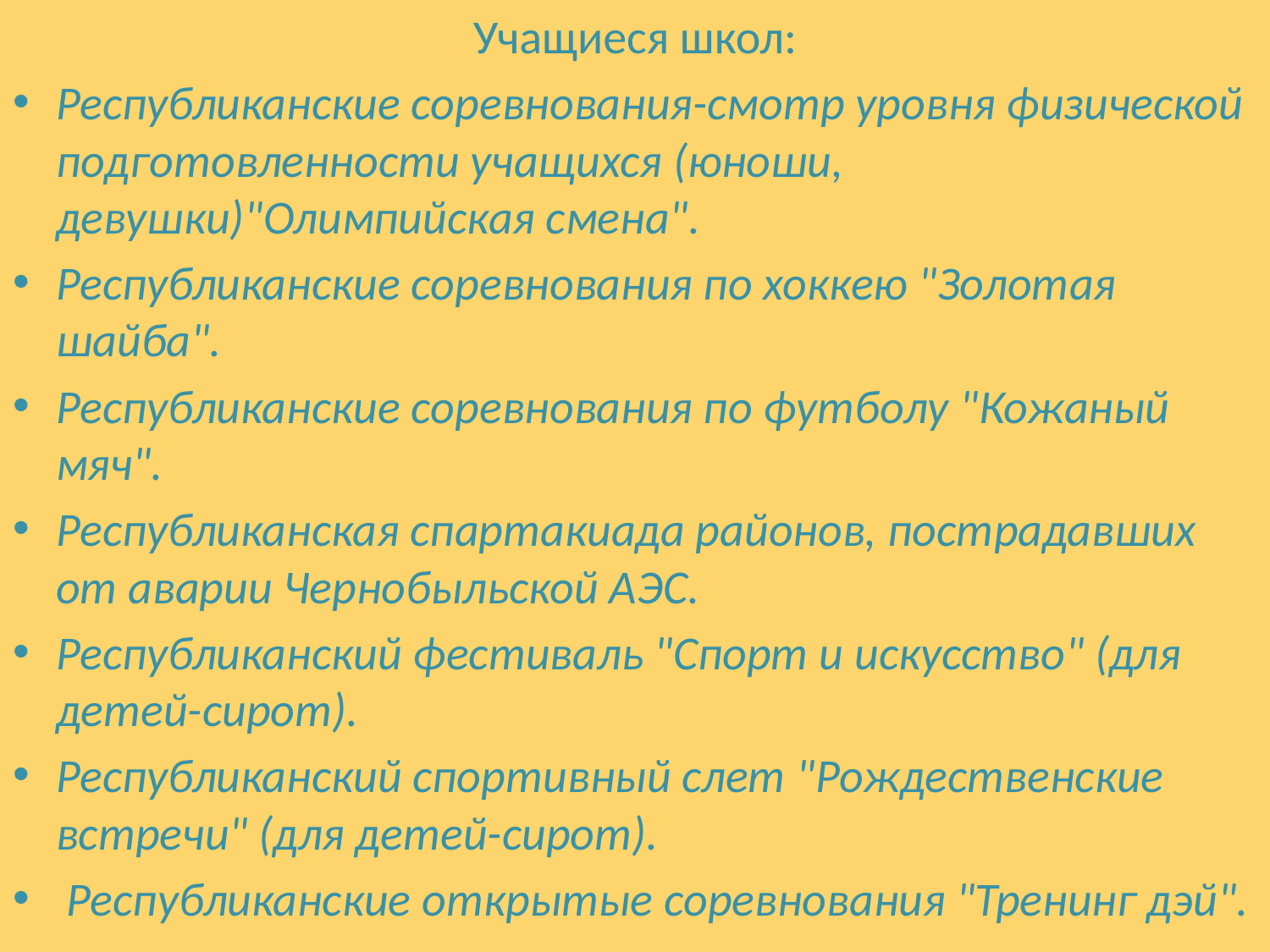

Учащиеся школ:
Республиканские соревнования-смотр уровня физической подготовленности учащихся (юноши, девушки)"Олимпийская смена".
Республиканские соревнования по хоккею "Золотая шайба".
Республиканские соревнования по футболу "Кожаный мяч".
Республиканская спартакиада районов, пострадавших от аварии Чернобыльской АЭС.
Республиканский фестиваль "Спорт и искусство" (для детей-сирот).
Республиканский спортивный слет "Рождественские встречи" (для детей-сирот).
 Республиканские открытые соревнования "Тренинг дэй".

#